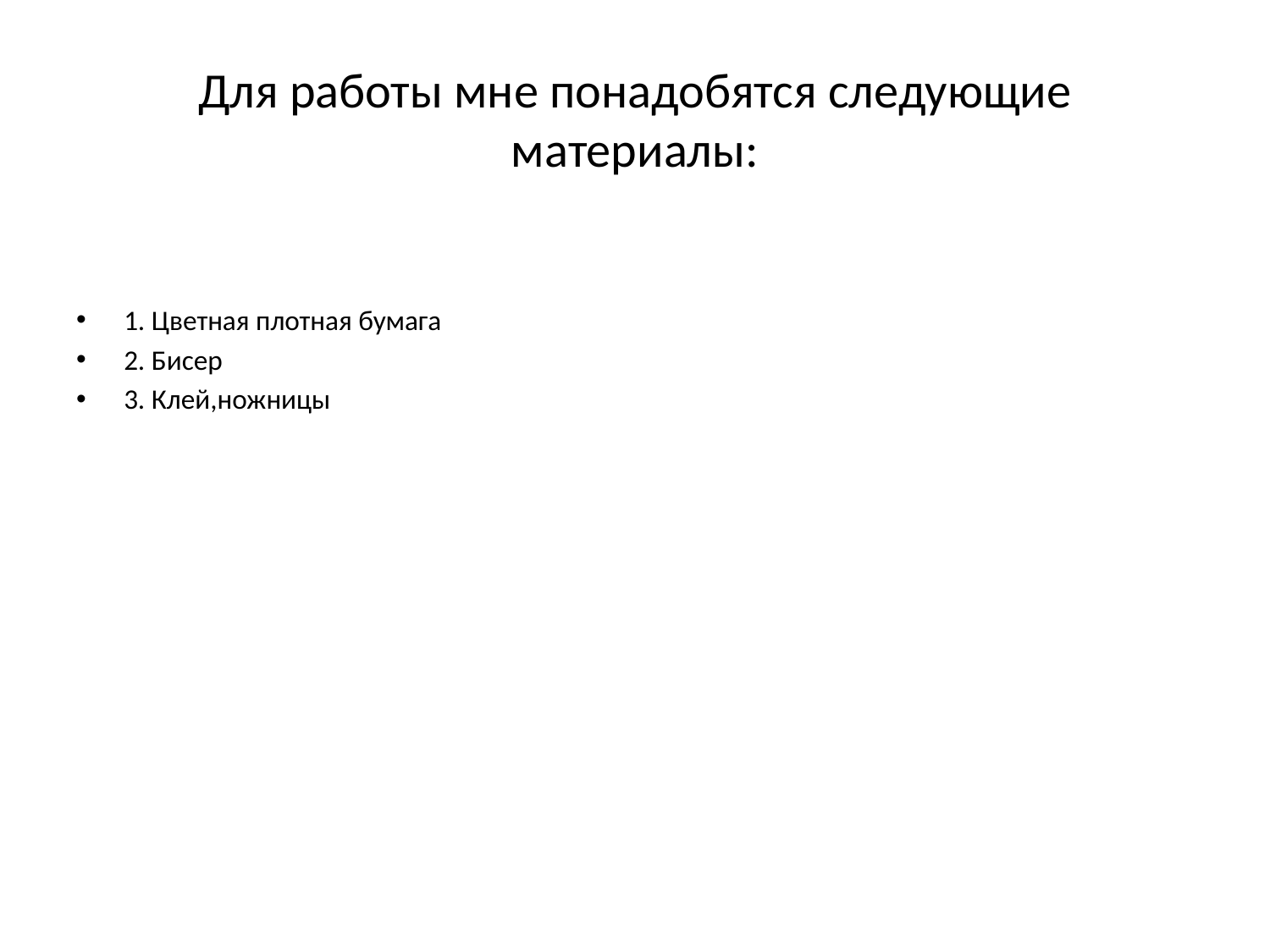

# Для работы мне понадобятся следующие материалы:
1. Цветная плотная бумага
2. Бисер
3. Клей,ножницы